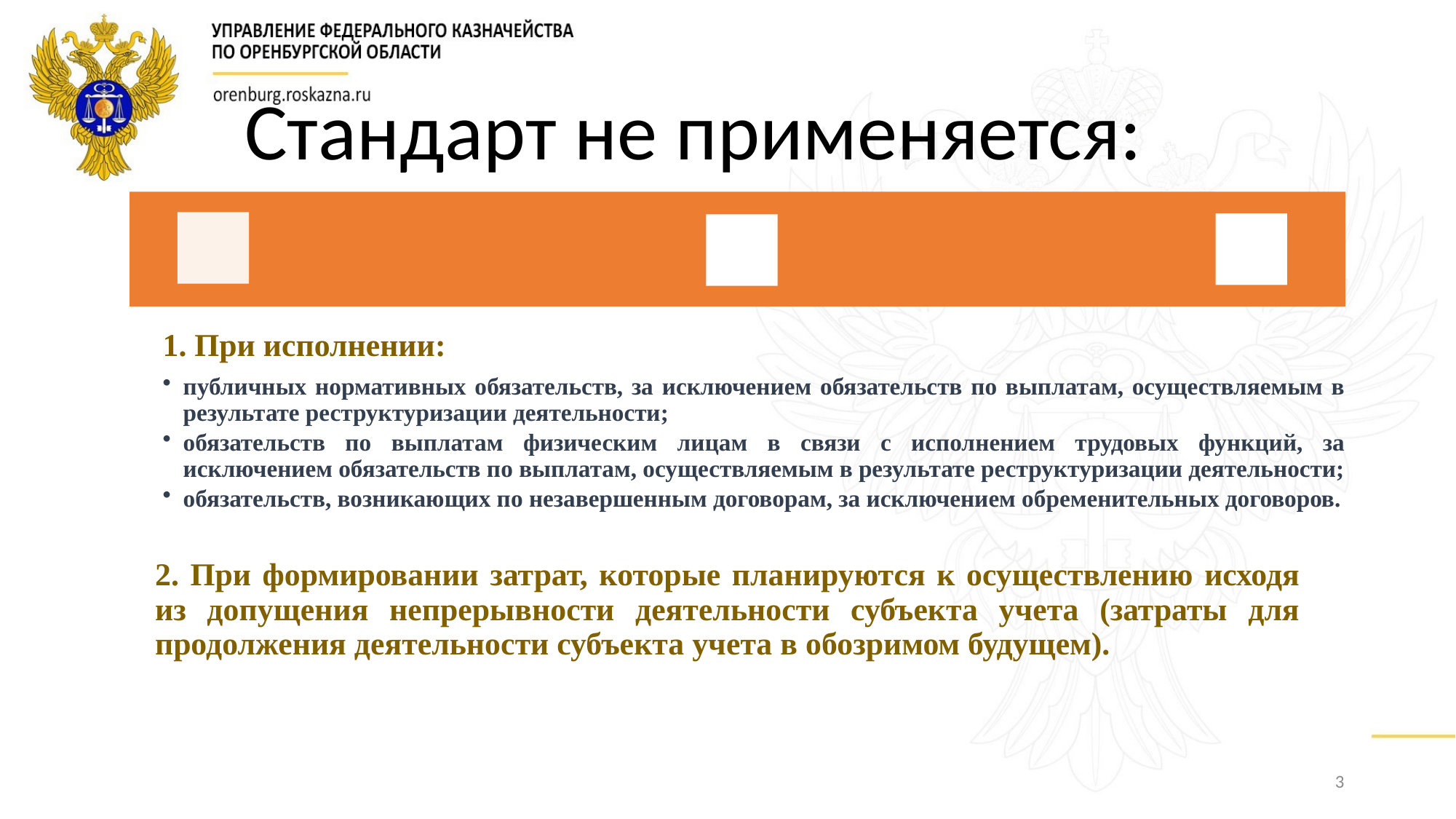

Стандарт не применяется:
1. При исполнении:
публичных нормативных обязательств, за исключением обязательств по выплатам, осуществляемым в результате реструктуризации деятельности;
обязательств по выплатам физическим лицам в связи с исполнением трудовых функций, за исключением обязательств по выплатам, осуществляемым в результате реструктуризации деятельности;
обязательств, возникающих по незавершенным договорам, за исключением обременительных договоров.
2. При формировании затрат, которые планируются к осуществлению исходя из допущения непрерывности деятельности субъекта учета (затраты для продолжения деятельности субъекта учета в обозримом будущем).
3